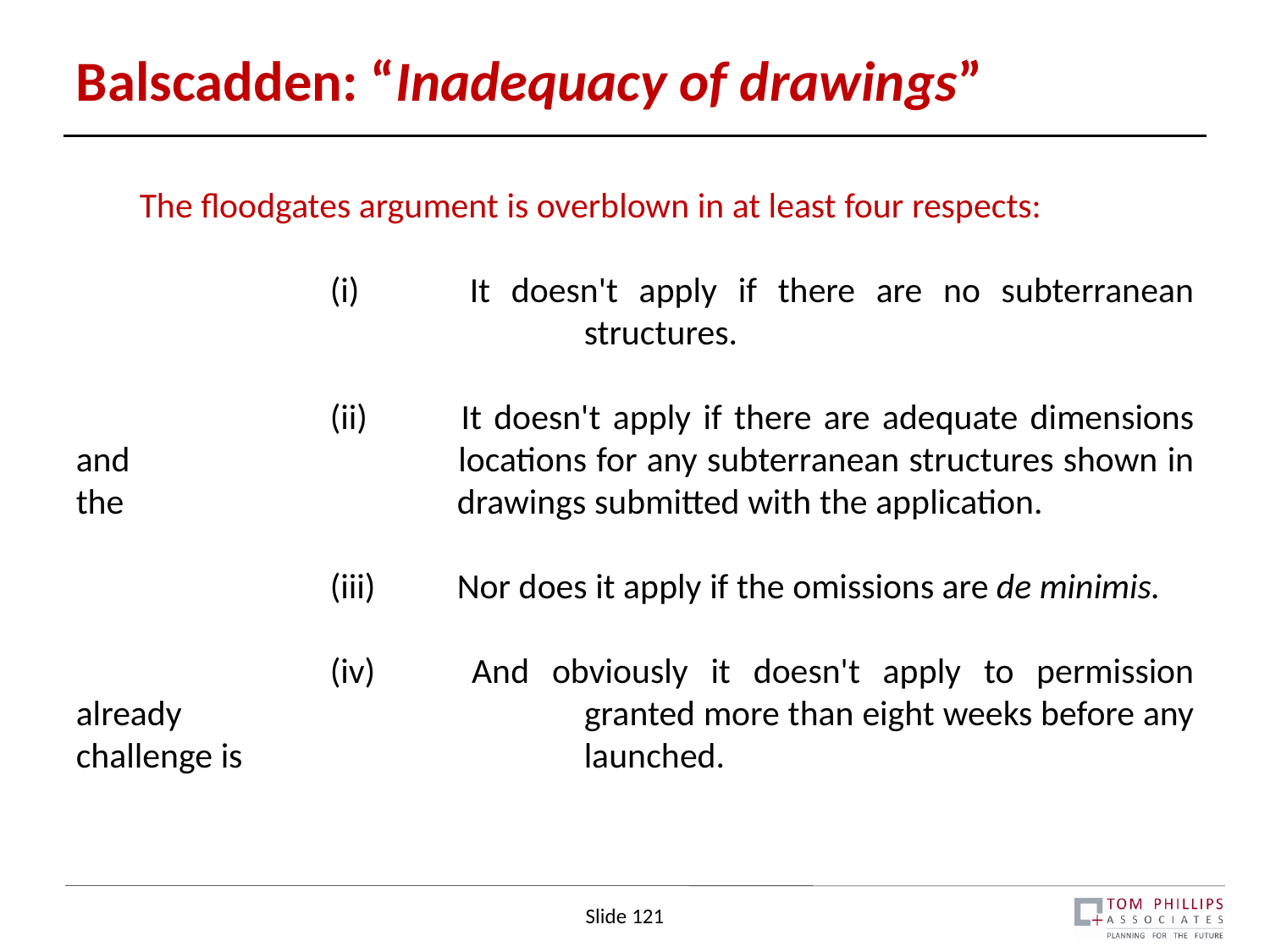

# Balscadden: “Inadequacy of drawings”
	The floodgates argument is overblown in at least four respects:

		(i) 	It doesn't apply if there are no subterranean 			     	structures.

		(ii) 	It doesn't apply if there are adequate dimensions and 			locations for any subterranean structures shown in the 			drawings submitted with the application.

		(iii) 	Nor does it apply if the omissions are de minimis.

		(iv) 	And obviously it doesn't apply to permission already 				granted more than eight weeks before any challenge is 			launched.